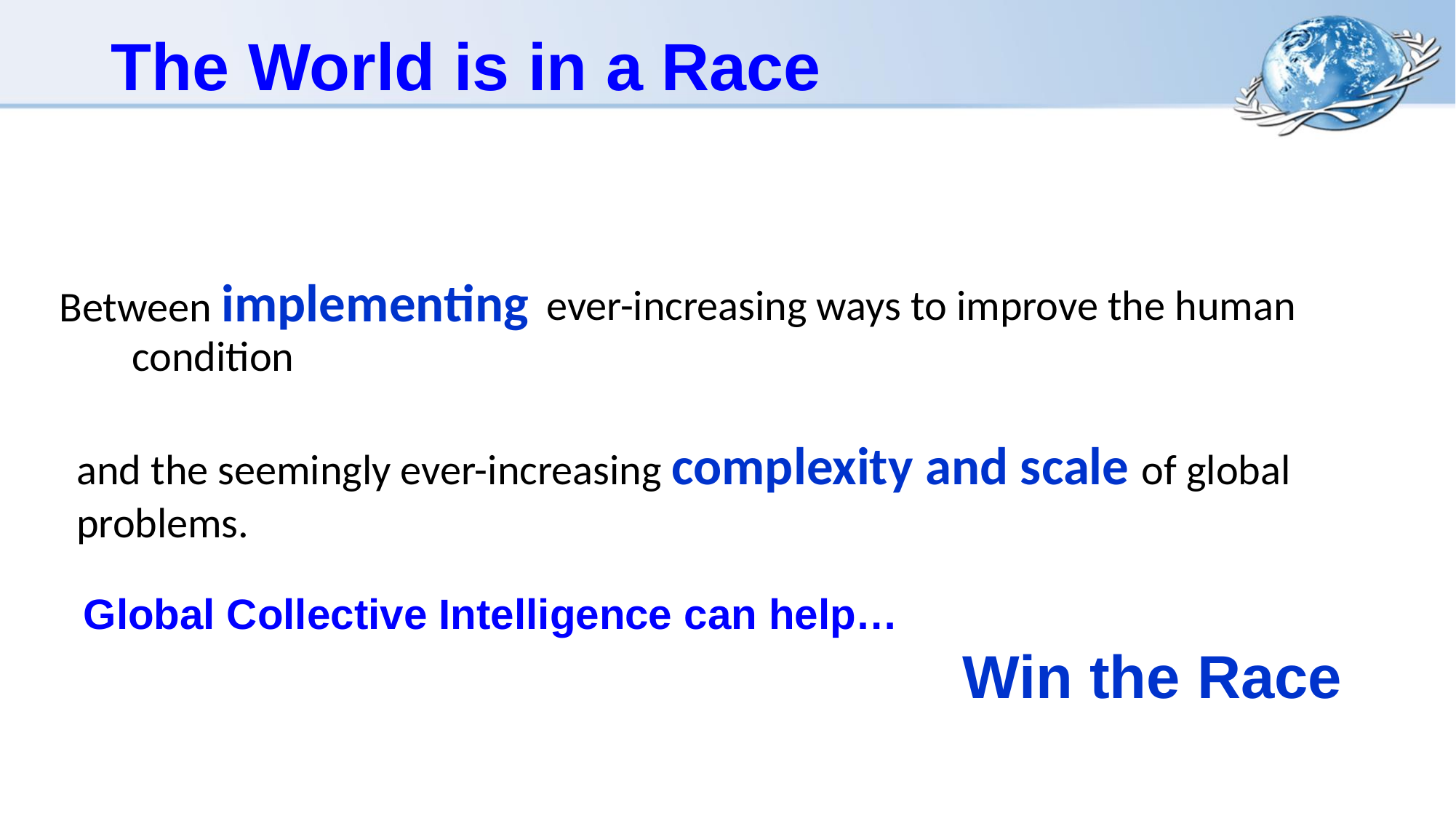

# The World is in a Race
Between implementing
                                           ever-increasing ways to improve the human condition
and the seemingly ever-increasing complexity and scale of global problems.

Global Collective Intelligence can help…
    		 				                   Win the Race